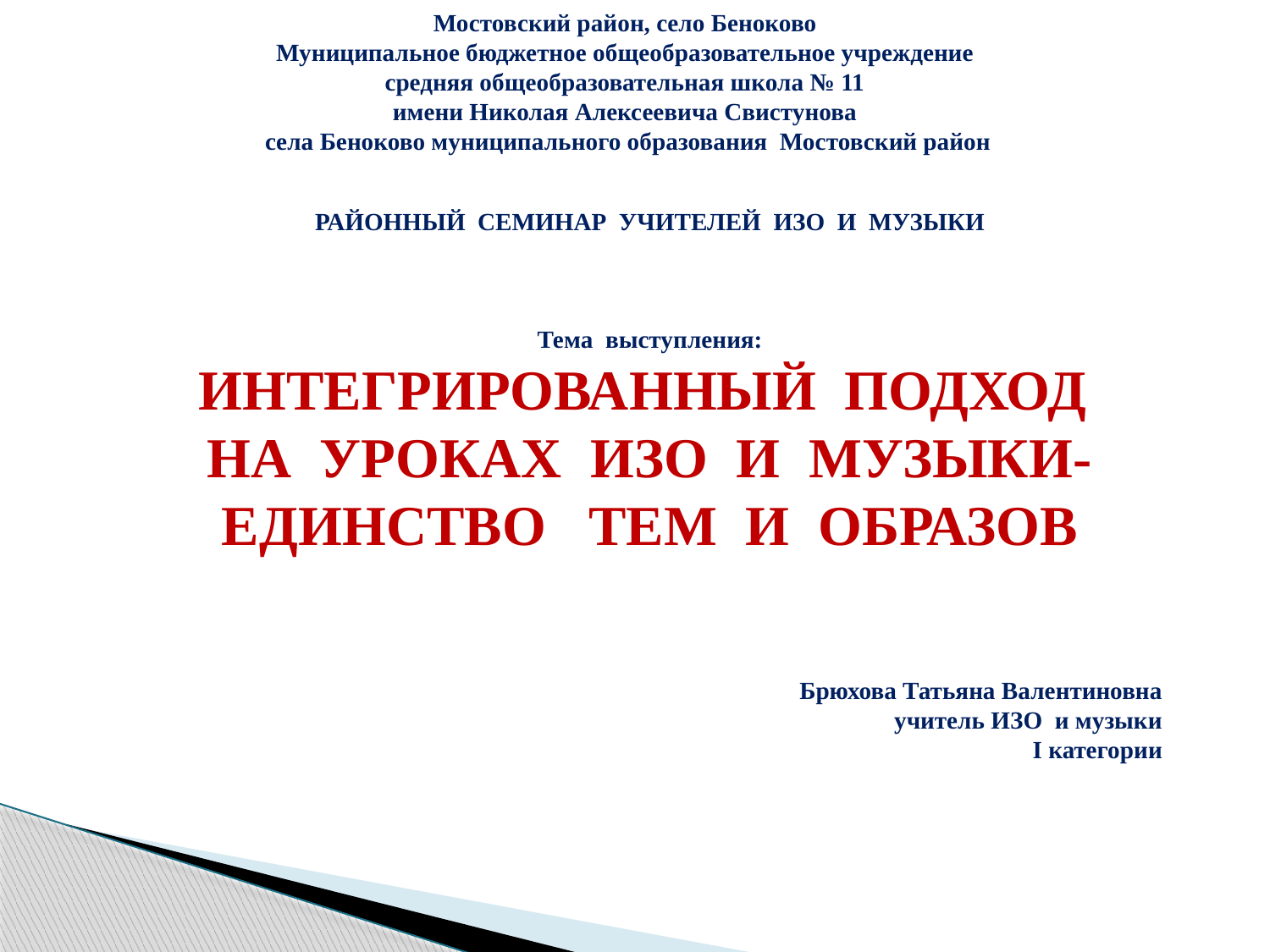

Мостовский район, село Беноково
Муниципальное бюджетное общеобразовательное учреждение
 средняя общеобразовательная школа № 11
имени Николая Алексеевича Свистунова
 села Беноково муниципального образования  Мостовский район
РАЙОННЫЙ  СЕМИНАР  УЧИТЕЛЕЙ  ИЗО  И  МУЗЫКИ

Тема  выступления:
ИНТЕГРИРОВАННЫЙ  ПОДХОД
НА  УРОКАХ  ИЗО  И  МУЗЫКИ- ЕДИНСТВО   ТЕМ  И  ОБРАЗОВ

 Брюхова Татьяна Валентиновна
                                                           учитель ИЗО  и музыки
                                                                   I категории